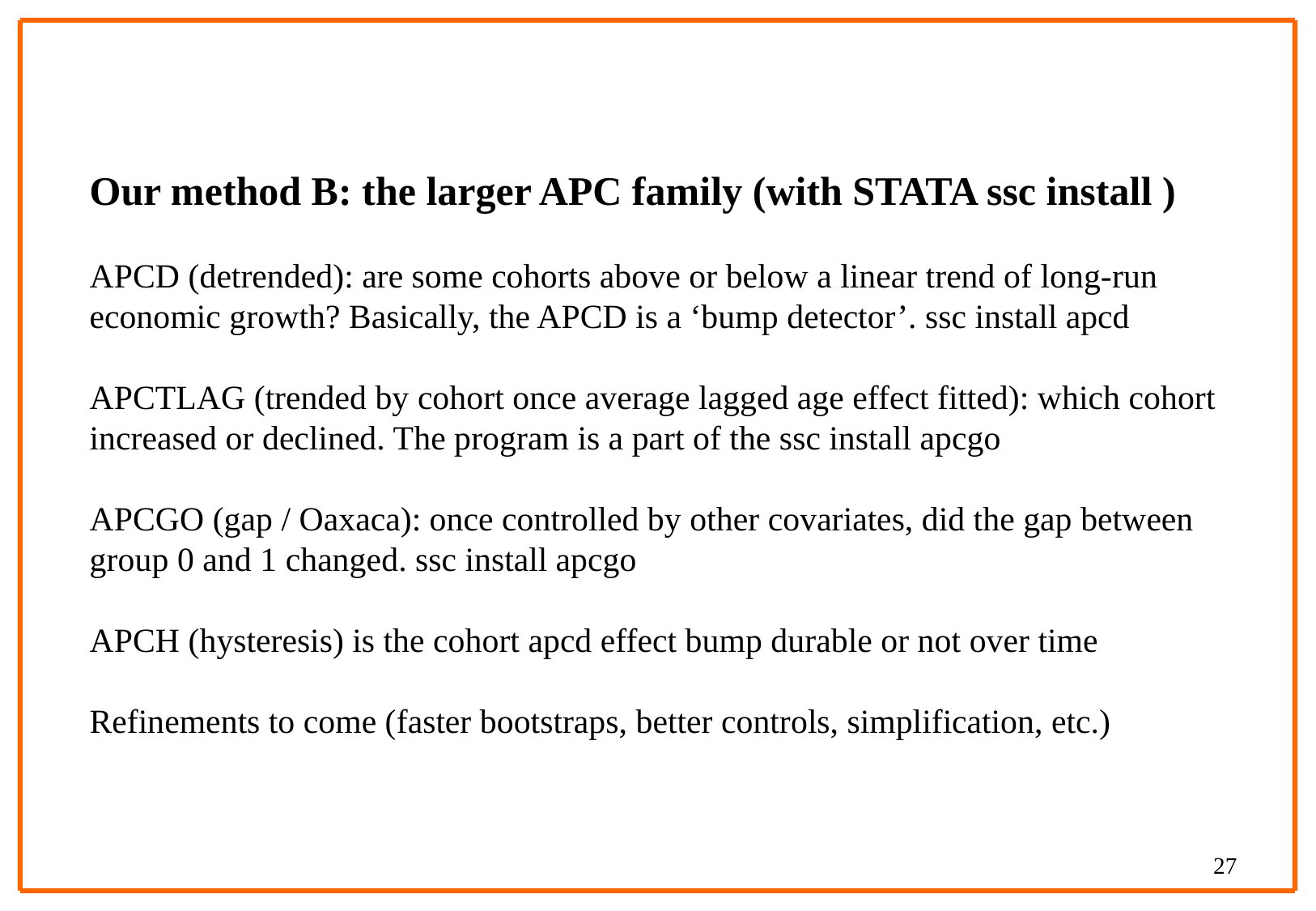

Our method B: the larger APC family (with STATA ssc install )

APCD (detrended): are some cohorts above or below a linear trend of long-run economic growth? Basically, the APCD is a ‘bump detector’. ssc install apcd

APCTLAG (trended by cohort once average lagged age effect fitted): which cohort increased or declined. The program is a part of the ssc install apcgo

APCGO (gap / Oaxaca): once controlled by other covariates, did the gap between group 0 and 1 changed. ssc install apcgo

APCH (hysteresis) is the cohort apcd effect bump durable or not over time

Refinements to come (faster bootstraps, better controls, simplification, etc.)

27